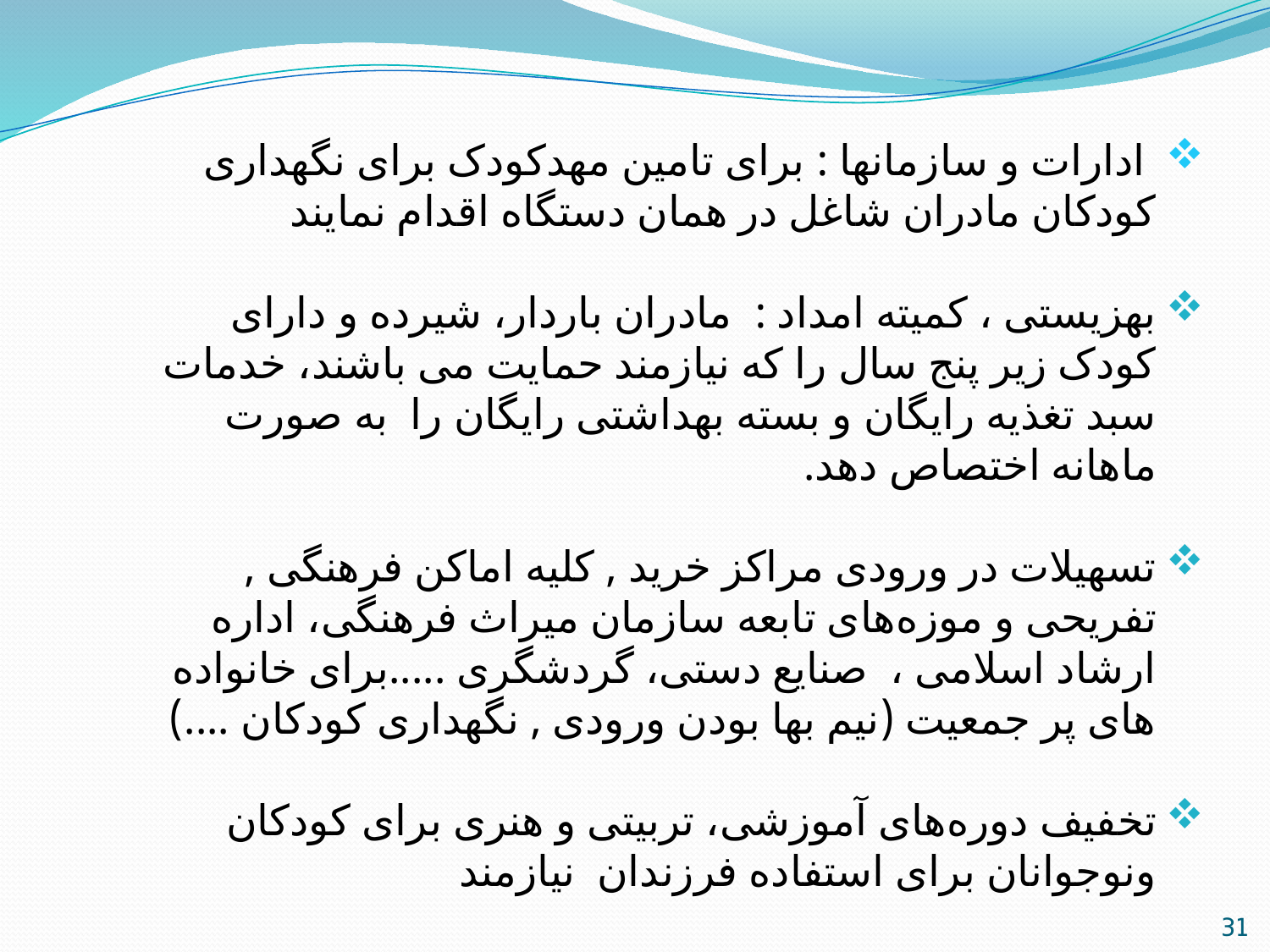

ادارات و سازمانها : برای تامین مهدکودک برای نگهداری کودکان مادران شاغل در همان دستگاه اقدام نمایند

بهزیستی ، کمیته امداد :  مادران باردار، شیرده و دارای کودک زیر پنج سال را که نیازمند حمایت می باشند، خدمات سبد تغذیه رایگان و بسته بهداشتی رایگان را  به صورت ماهانه اختصاص دهد.

تسهیلات در ورودی مراکز خرید , کلیه اماکن فرهنگی , تفریحی و موزه‌های تابعه سازمان میراث فرهنگی، اداره ارشاد اسلامی ،  صنایع دستی، گردشگری .....برای خانواده های پر جمعیت (نیم بها بودن ورودی , نگهداری کودکان ....)

تخفیف دوره‌های آموزشی،‌ تربیتی و هنری برای کودکان ونوجوانان برای استفاده فرزندان  نیازمند
31